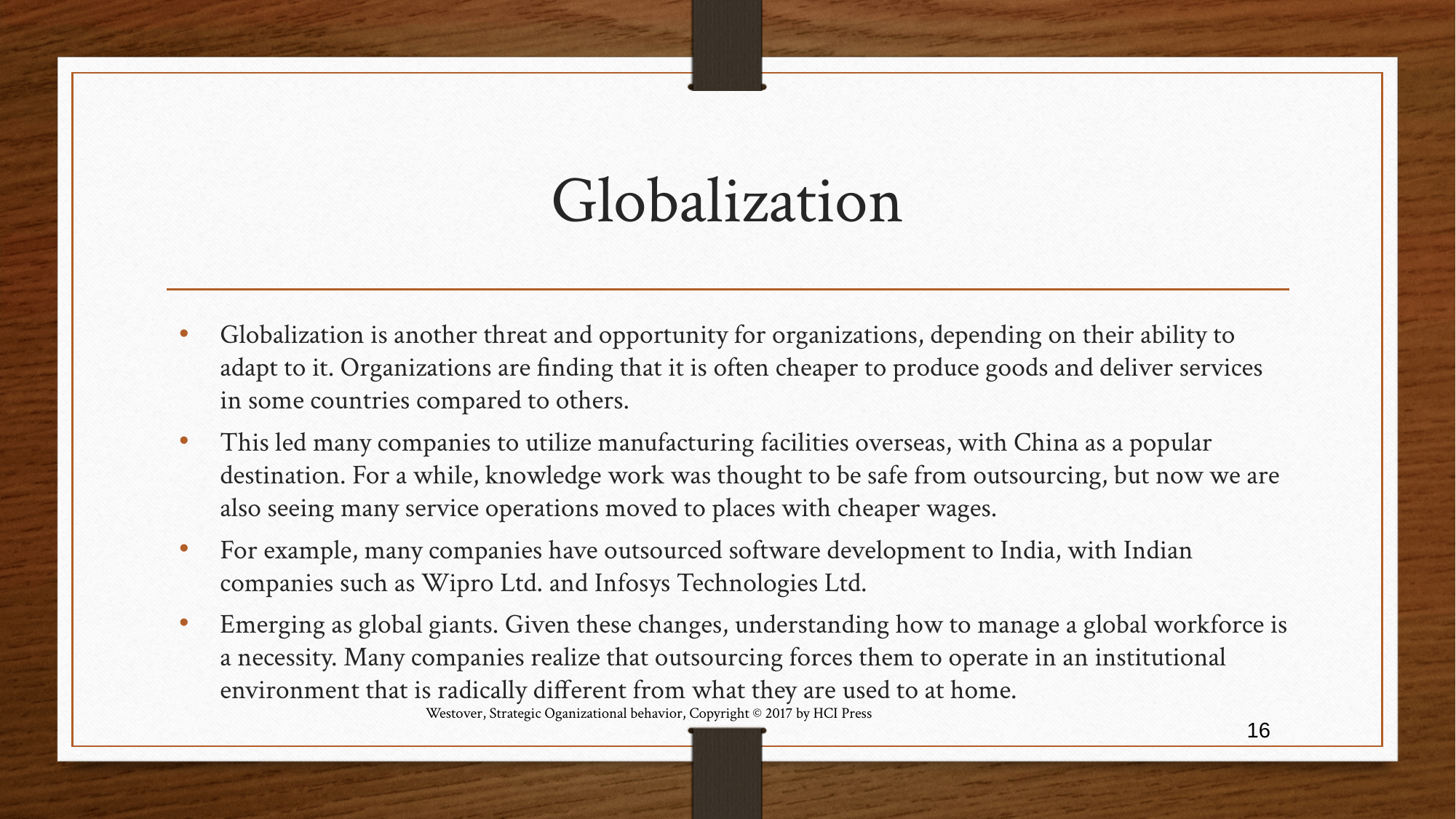

# Globalization
Globalization is another threat and opportunity for organizations, depending on their ability to adapt to it. Organizations are finding that it is often cheaper to produce goods and deliver services in some countries compared to others.
This led many companies to utilize manufacturing facilities overseas, with China as a popular destination. For a while, knowledge work was thought to be safe from outsourcing, but now we are also seeing many service operations moved to places with cheaper wages.
For example, many companies have outsourced software development to India, with Indian companies such as Wipro Ltd. and Infosys Technologies Ltd.
Emerging as global giants. Given these changes, understanding how to manage a global workforce is a necessity. Many companies realize that outsourcing forces them to operate in an institutional environment that is radically different from what they are used to at home.
Westover, Strategic Oganizational behavior, Copyright © 2017 by HCI Press
16